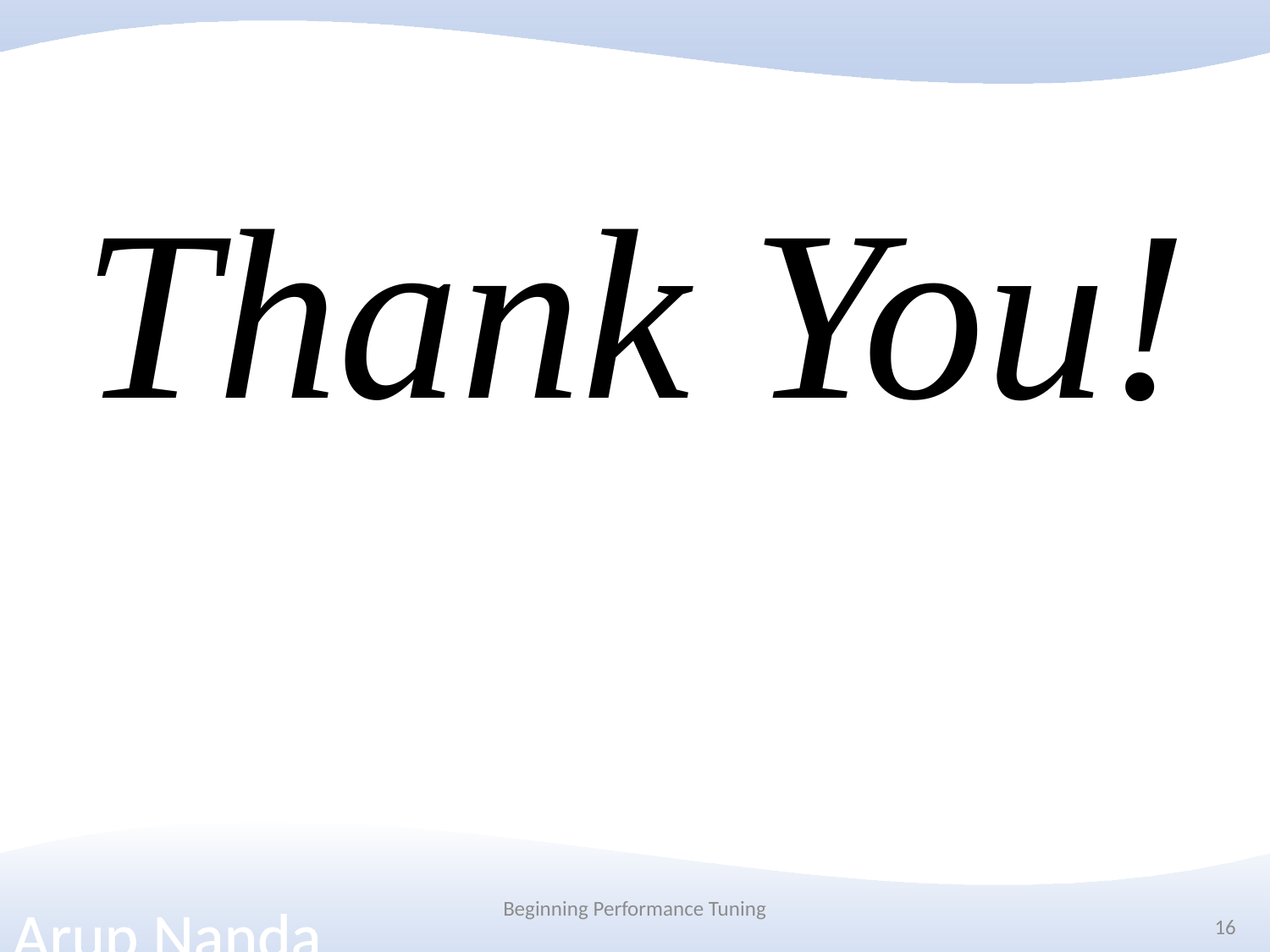

#
Thank You!

Beginning Performance Tuning
16